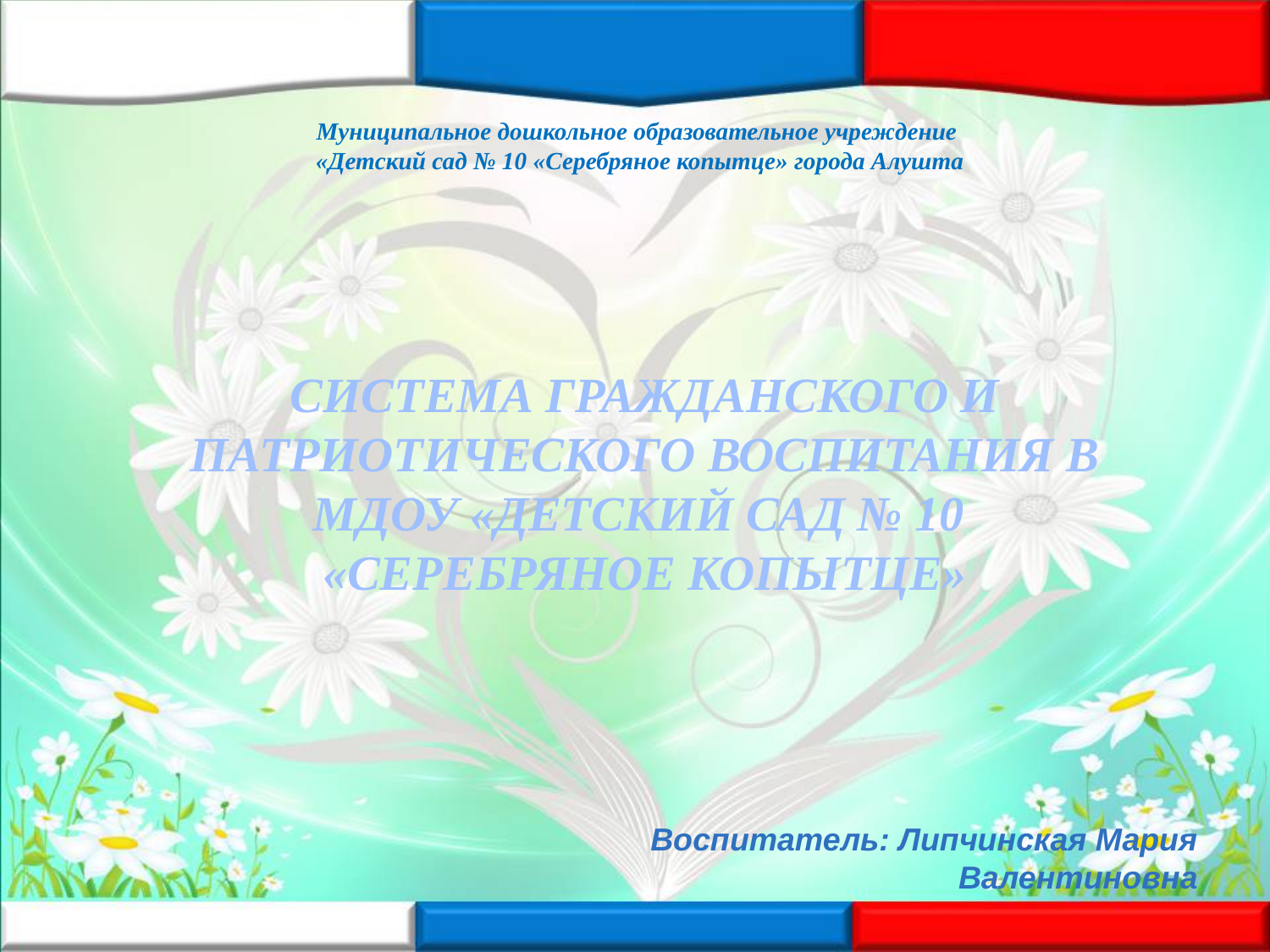

Муниципальное дошкольное образовательное учреждение
«Детский сад № 10 «Серебряное копытце» города Алушта
СИСТЕМА ГРАЖДАНСКОГО И ПАТРИОТИЧЕСКОГО ВОСПИТАНИЯ В МДОУ «ДЕТСКИЙ САД № 10
«СЕРЕБРЯНОЕ КОПЫТЦЕ»
Воспитатель: Липчинская Мария Валентиновна